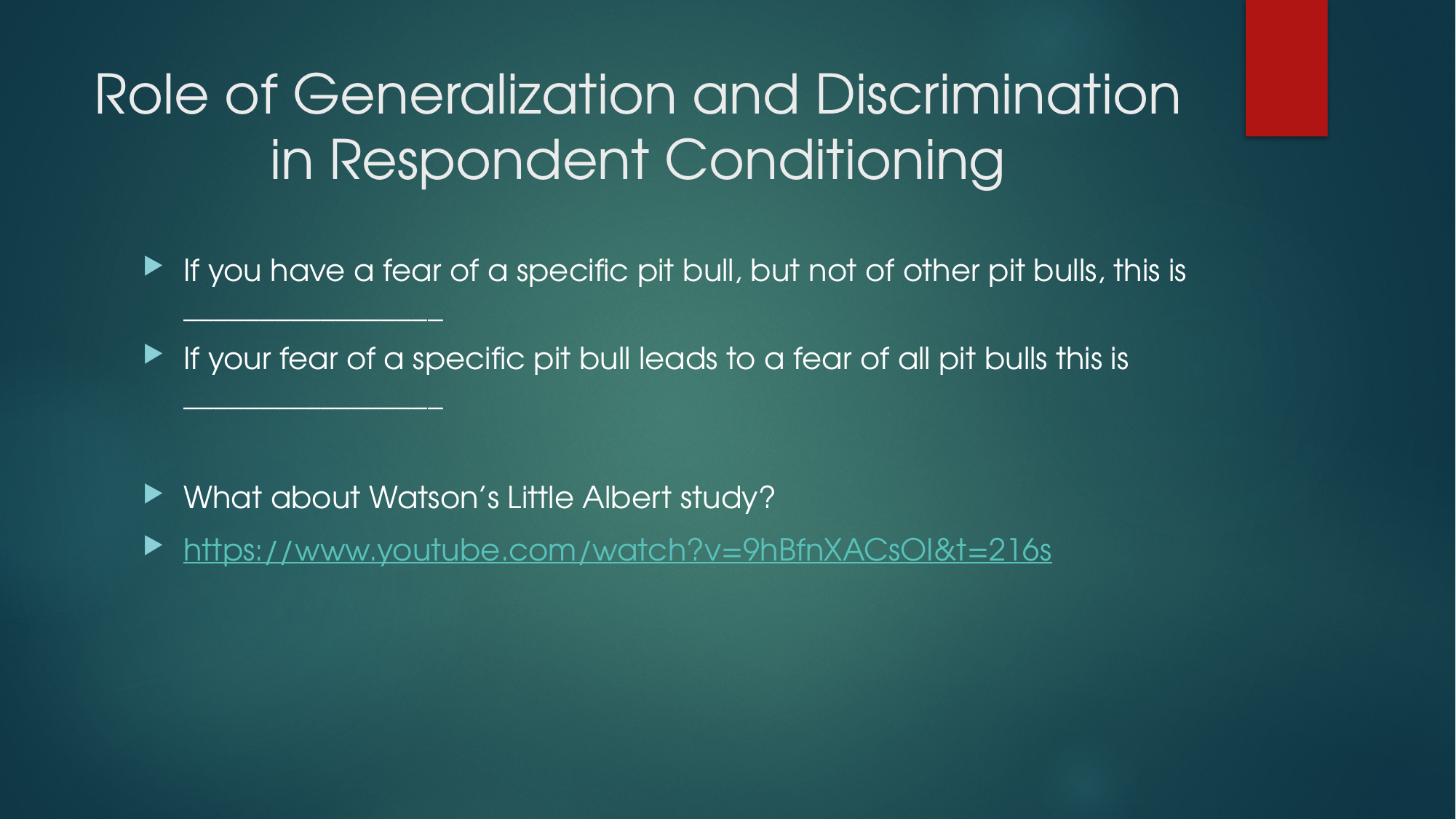

# Role of Generalization and Discrimination in Respondent Conditioning
If you have a fear of a specific pit bull, but not of other pit bulls, this is _________________
If your fear of a specific pit bull leads to a fear of all pit bulls this is _________________

What about Watson’s Little Albert study?
https://www.youtube.com/watch?v=9hBfnXACsOI&t=216s